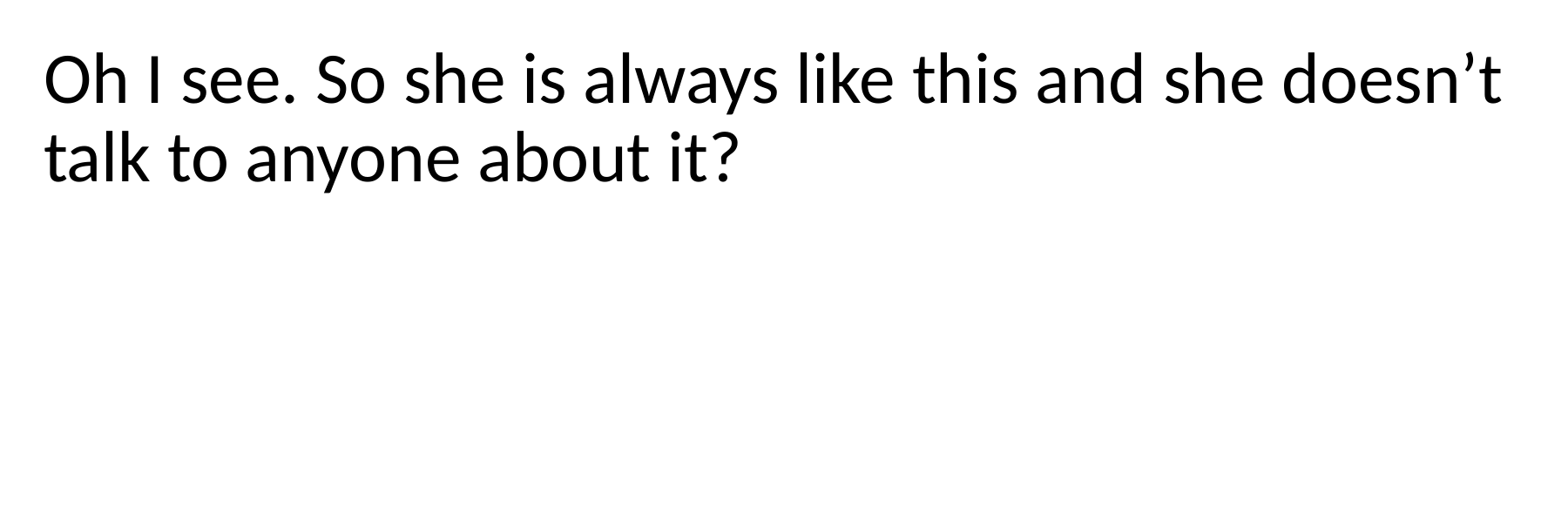

Oh I see. So she is always like this and she doesn’t talk to anyone about it?